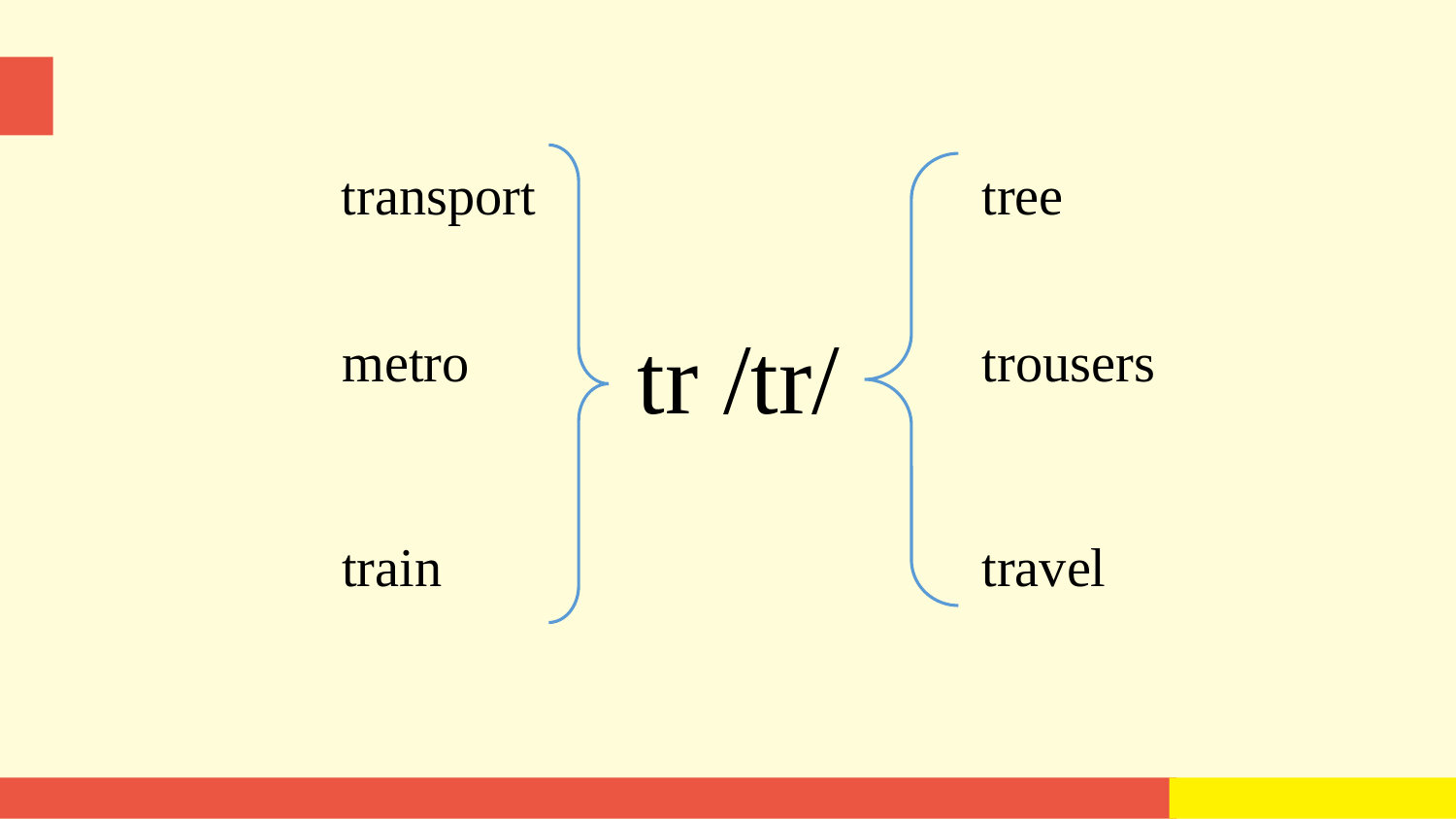

transport
tree
tr /tr/
metro
trousers
train
travel